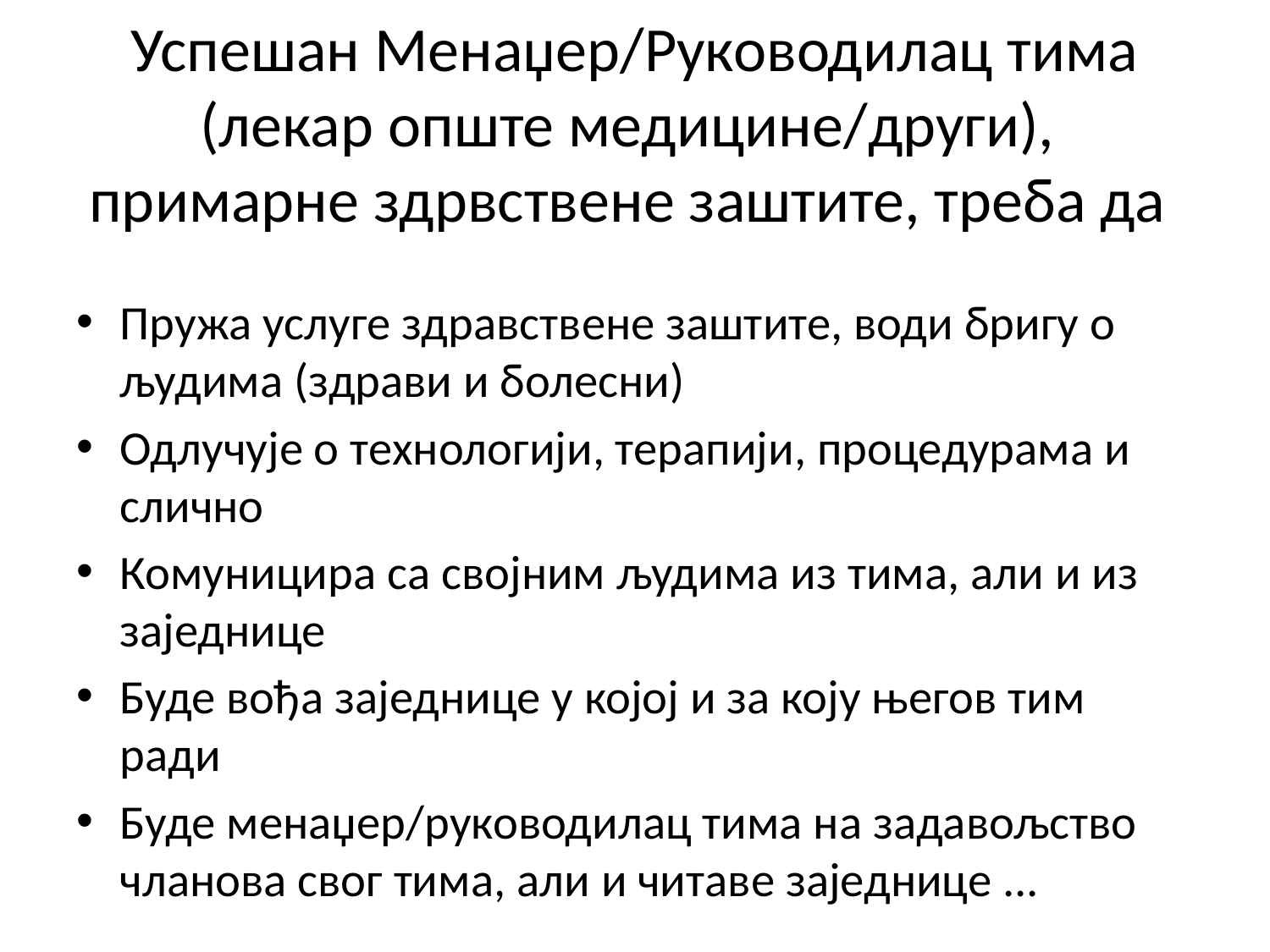

# Успешан Менаџер/Руководилац тима (лекар опште медицине/други), примарне здрвствене заштите, треба да
Пружа услуге здравствене заштите, води бригу о људима (здрави и болесни)
Одлучује о технологији, терапији, процедурама и слично
Комуницира са својним људима из тима, али и из заједнице
Буде вођа заједнице у којој и за коју његов тим ради
Буде менаџер/руководилац тима на задавољство чланова свог тима, али и читаве заједнице ...